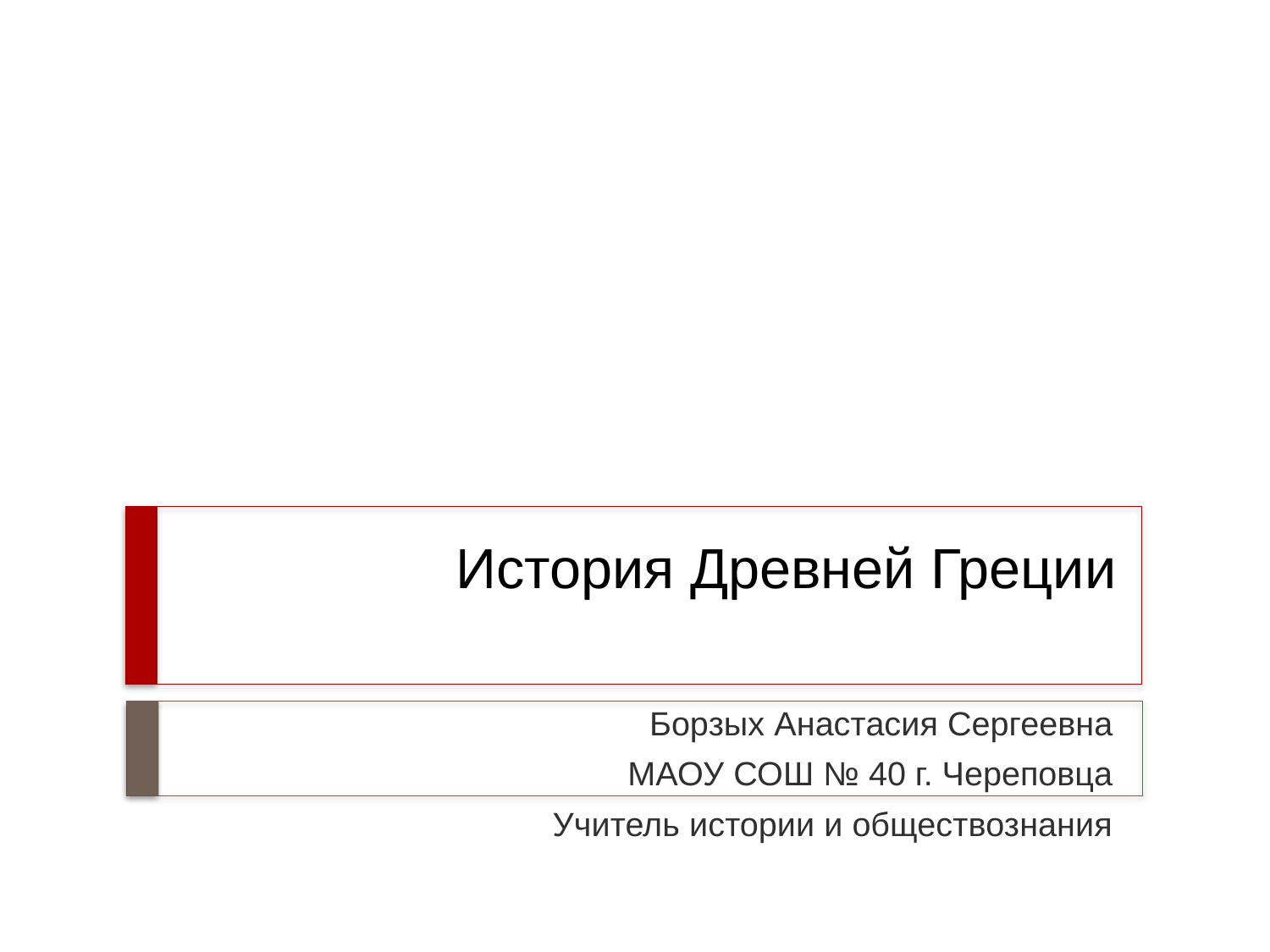

# История Древней Греции
Борзых Анастасия Сергеевна
МАОУ СОШ № 40 г. Череповца
Учитель истории и обществознания